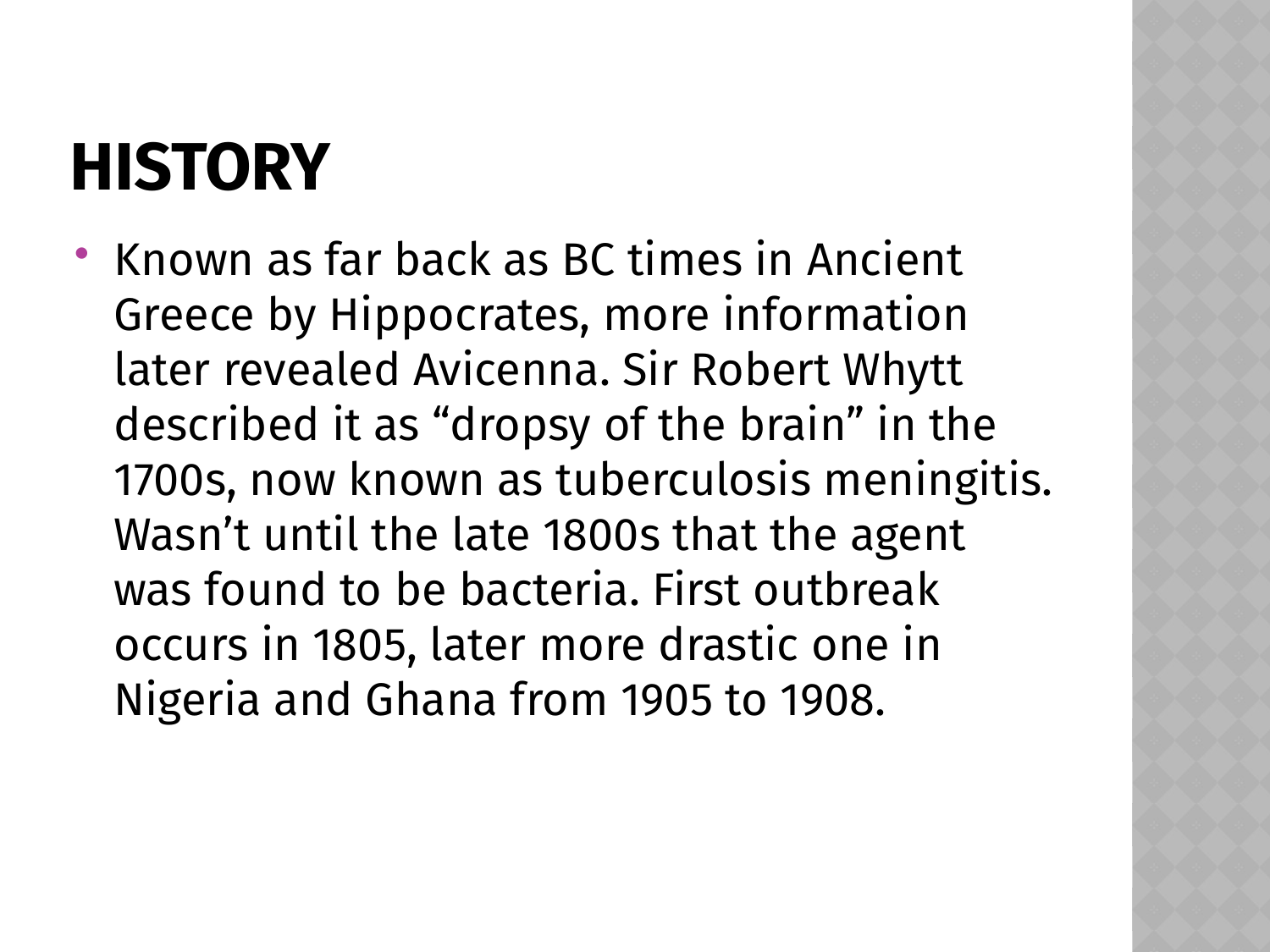

# History
Known as far back as BC times in Ancient Greece by Hippocrates, more information later revealed Avicenna. Sir Robert Whytt described it as “dropsy of the brain” in the 1700s, now known as tuberculosis meningitis. Wasn’t until the late 1800s that the agent was found to be bacteria. First outbreak occurs in 1805, later more drastic one in Nigeria and Ghana from 1905 to 1908.